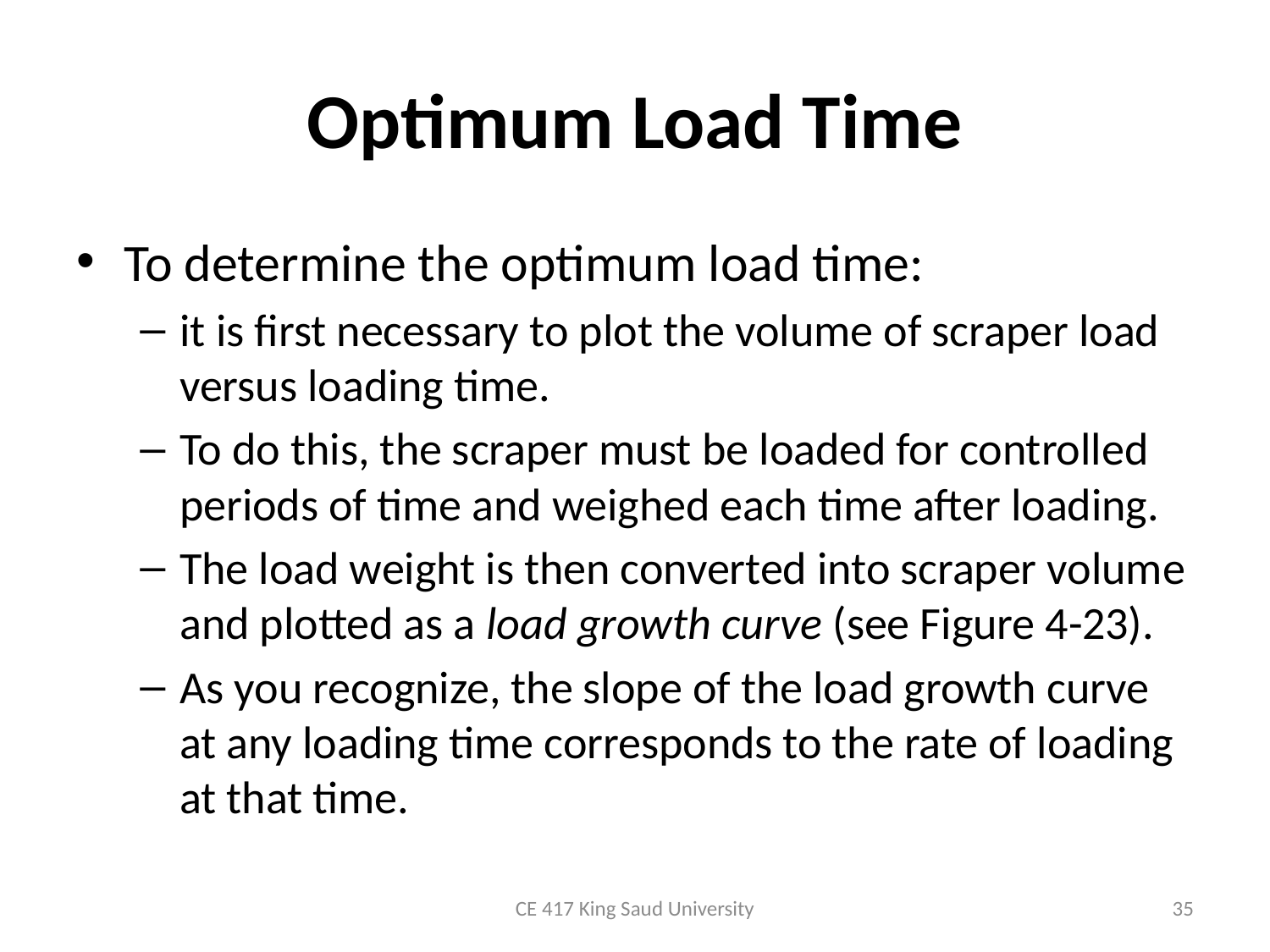

# Optimum Load Time
To determine the optimum load time:
it is first necessary to plot the volume of scraper load versus loading time.
To do this, the scraper must be loaded for controlled periods of time and weighed each time after loading.
The load weight is then converted into scraper volume and plotted as a load growth curve (see Figure 4-23).
As you recognize, the slope of the load growth curve at any loading time corresponds to the rate of loading at that time.
CE 417 King Saud University
35